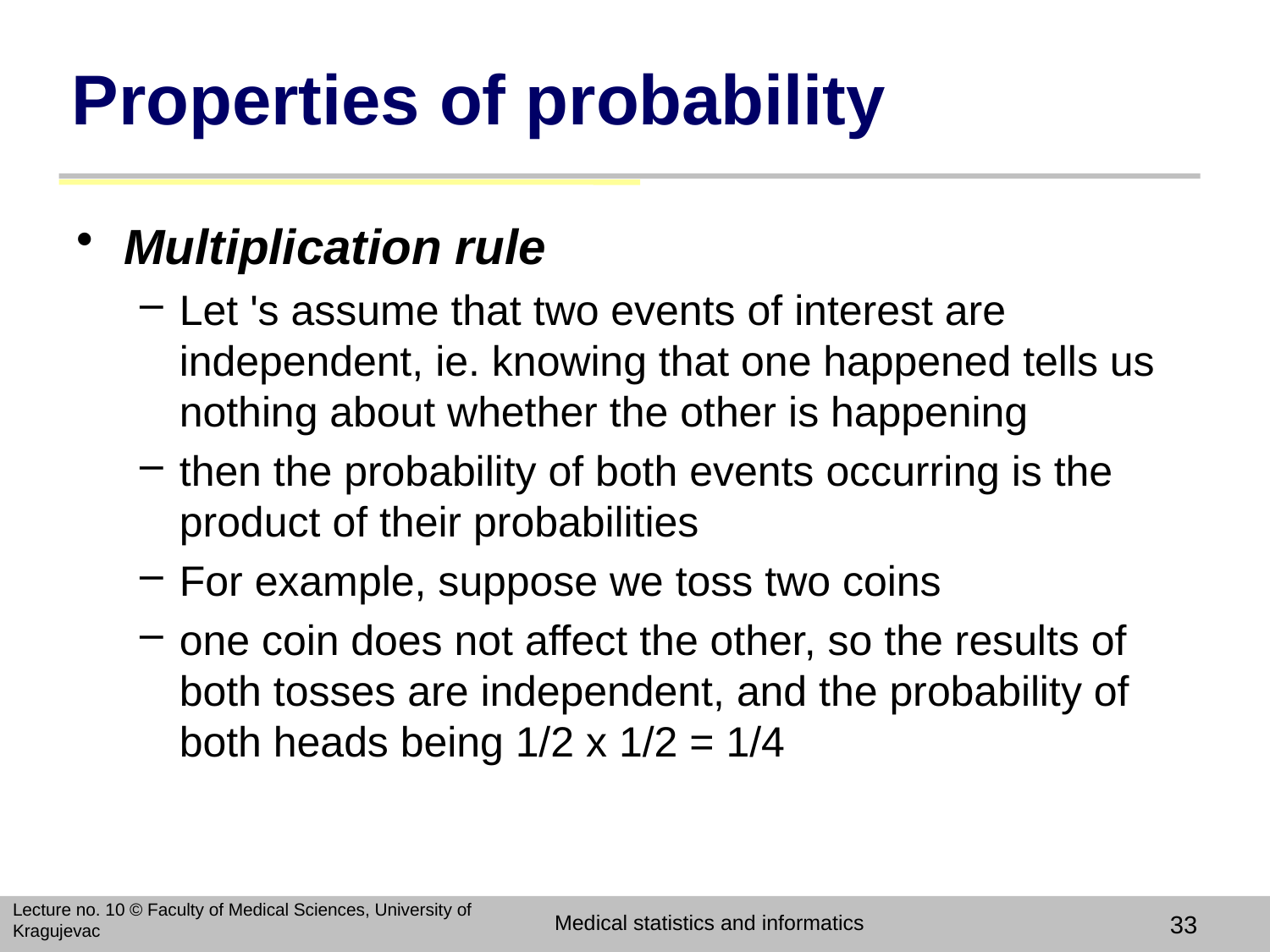

# Properties of probability
Multiplication rule
Let 's assume that two events of interest are independent, ie. knowing that one happened tells us nothing about whether the other is happening
then the probability of both events occurring is the product of their probabilities
For example, suppose we toss two coins
one coin does not affect the other, so the results of both tosses are independent, and the probability of both heads being 1/2 x 1/2 = 1/4
Lecture no. 10 © Faculty of Medical Sciences, University of Kragujevac
Medical statistics and informatics
33